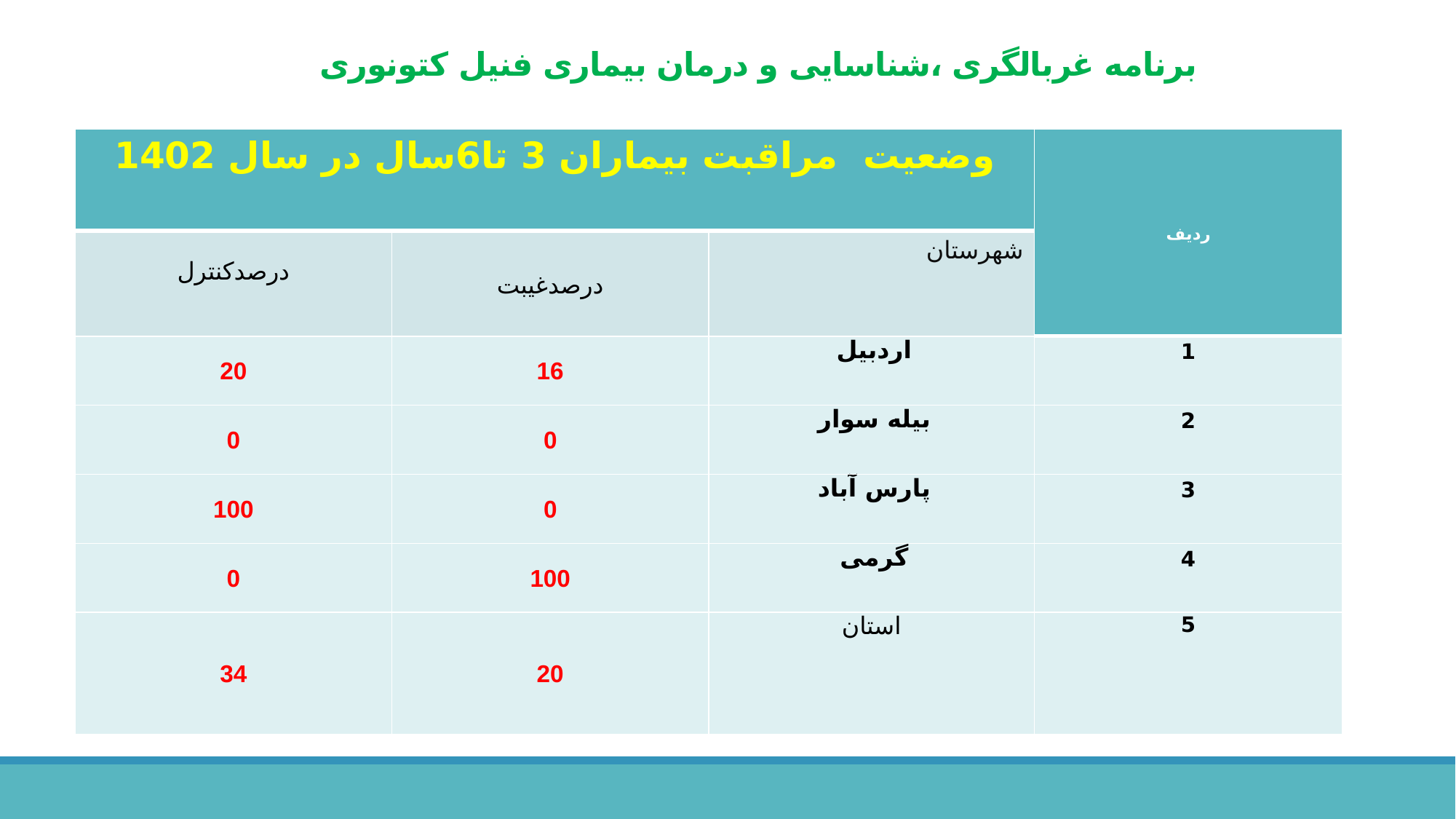

# برنامه غربالگری ،شناسایی و درمان بیماری فنیل کتونوری
| وضعیت مراقبت بیماران 3 تا6سال در سال 1402 |  |  | ردیف |
| --- | --- | --- | --- |
| درصدکنترل | درصدغیبت | شهرستان |  |
| 20 | 16 | اردبیل | 1 |
| 0 | 0 | بیله سوار | 2 |
| 100 | 0 | پارس آباد | 3 |
| 0 | 100 | گرمی | 4 |
| 34 | 20 | استان | 5 |